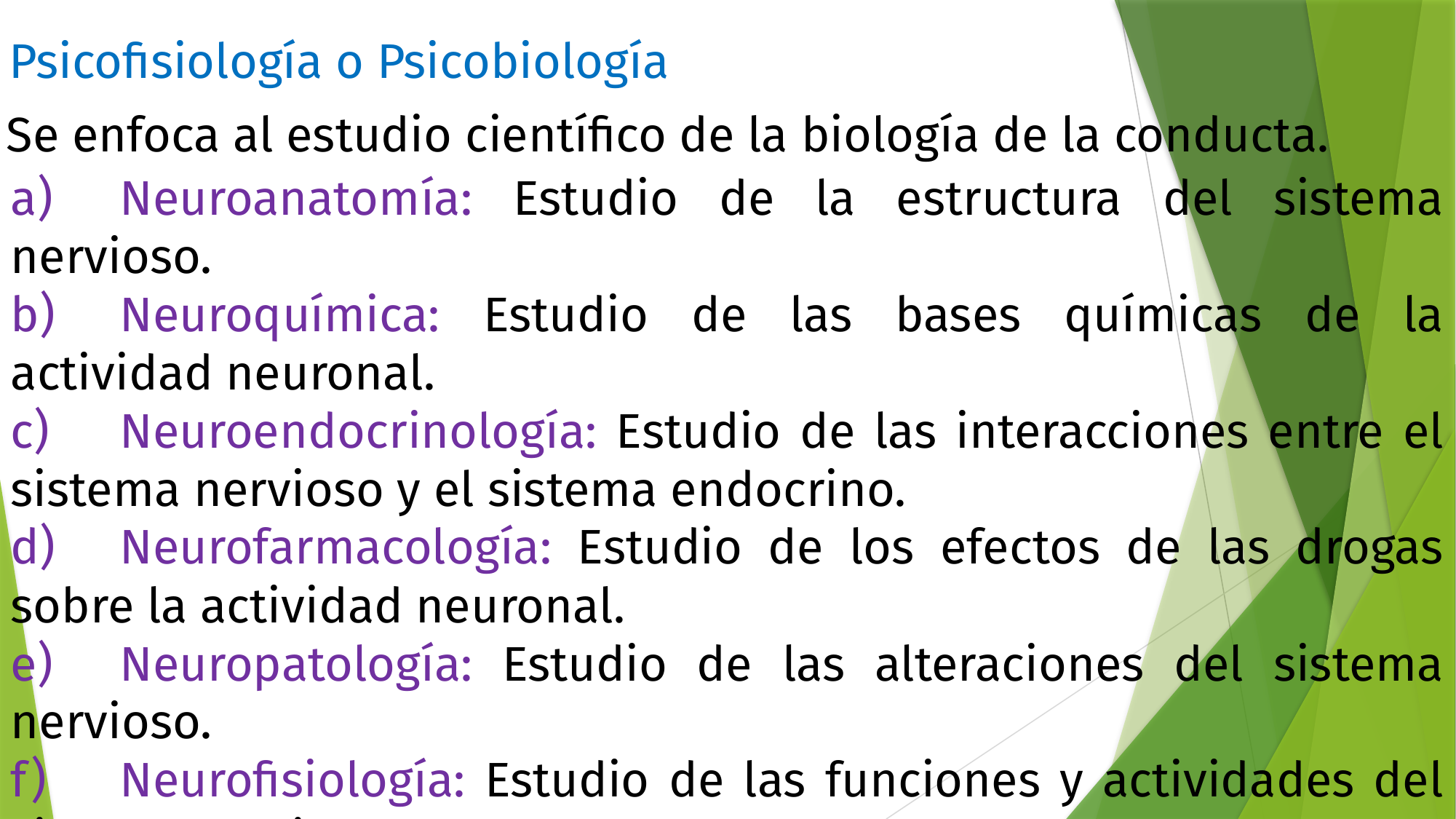

Psicofisiología o Psicobiología
Se enfoca al estudio científico de la biología de la conducta.

a)	Neuroanatomía: Estudio de la estructura del sistema nervioso.
b)	Neuroquímica: Estudio de las bases químicas de la actividad neuronal.
c)	Neuroendocrinología: Estudio de las interacciones entre el sistema nervioso y el sistema endocrino.
d)	Neurofarmacología: Estudio de los efectos de las drogas sobre la actividad neuronal.
e)	Neuropatología: Estudio de las alteraciones del sistema nervioso.
f)	Neurofisiología: Estudio de las funciones y actividades del sistema nervioso.